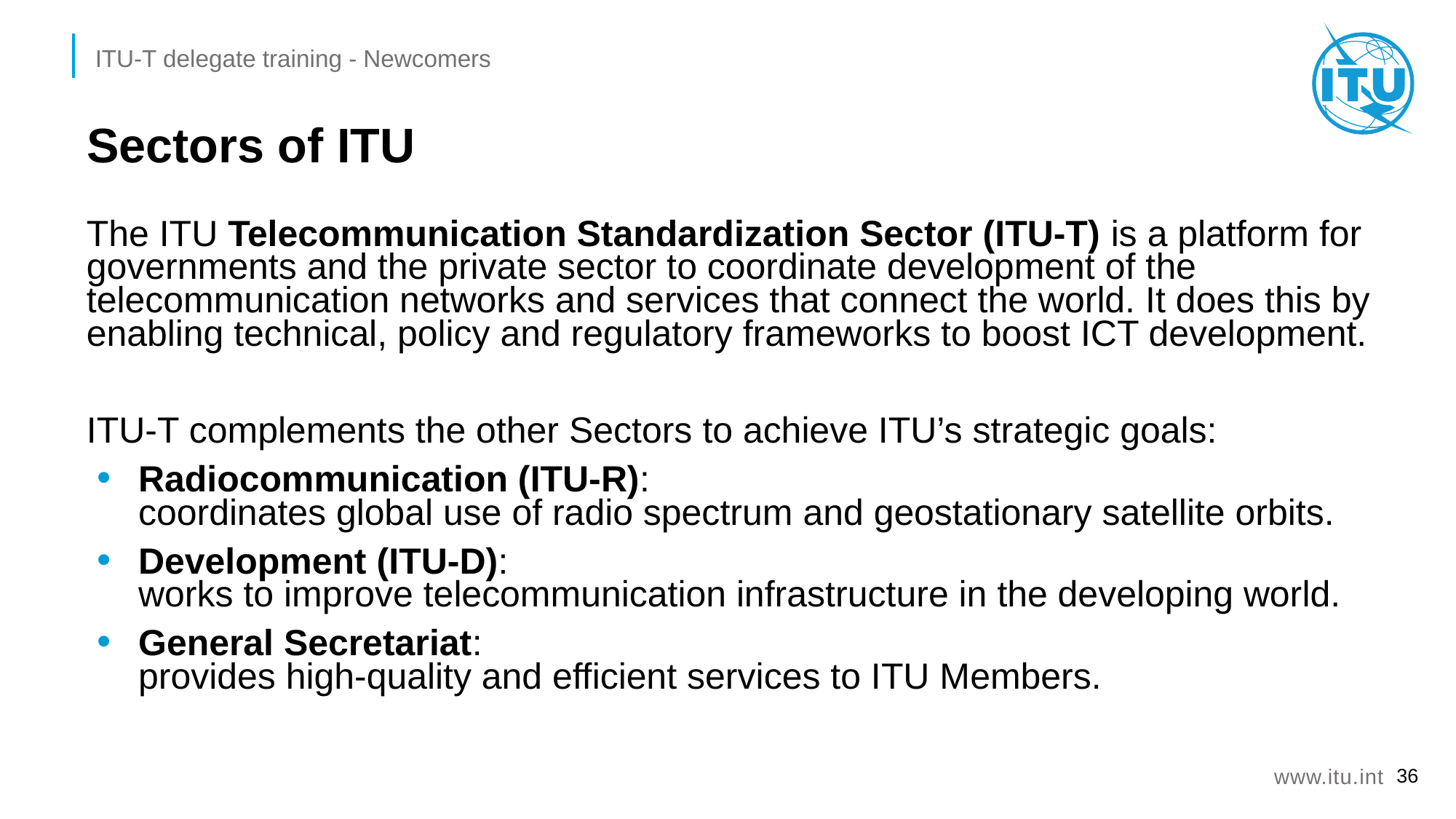

# Sectors of ITU
The ITU Telecommunication Standardization Sector (ITU-T) is a platform for governments and the private sector to coordinate development of the telecommunication networks and services that connect the world. It does this by enabling technical, policy and regulatory frameworks to boost ICT development.

ITU-T complements the other Sectors to achieve ITU’s strategic goals:
Radiocommunication (ITU-R):
coordinates global use of radio spectrum and geostationary satellite orbits.
Development (ITU-D):
works to improve telecommunication infrastructure in the developing world.
General Secretariat:
provides high-quality and efficient services to ITU Members.